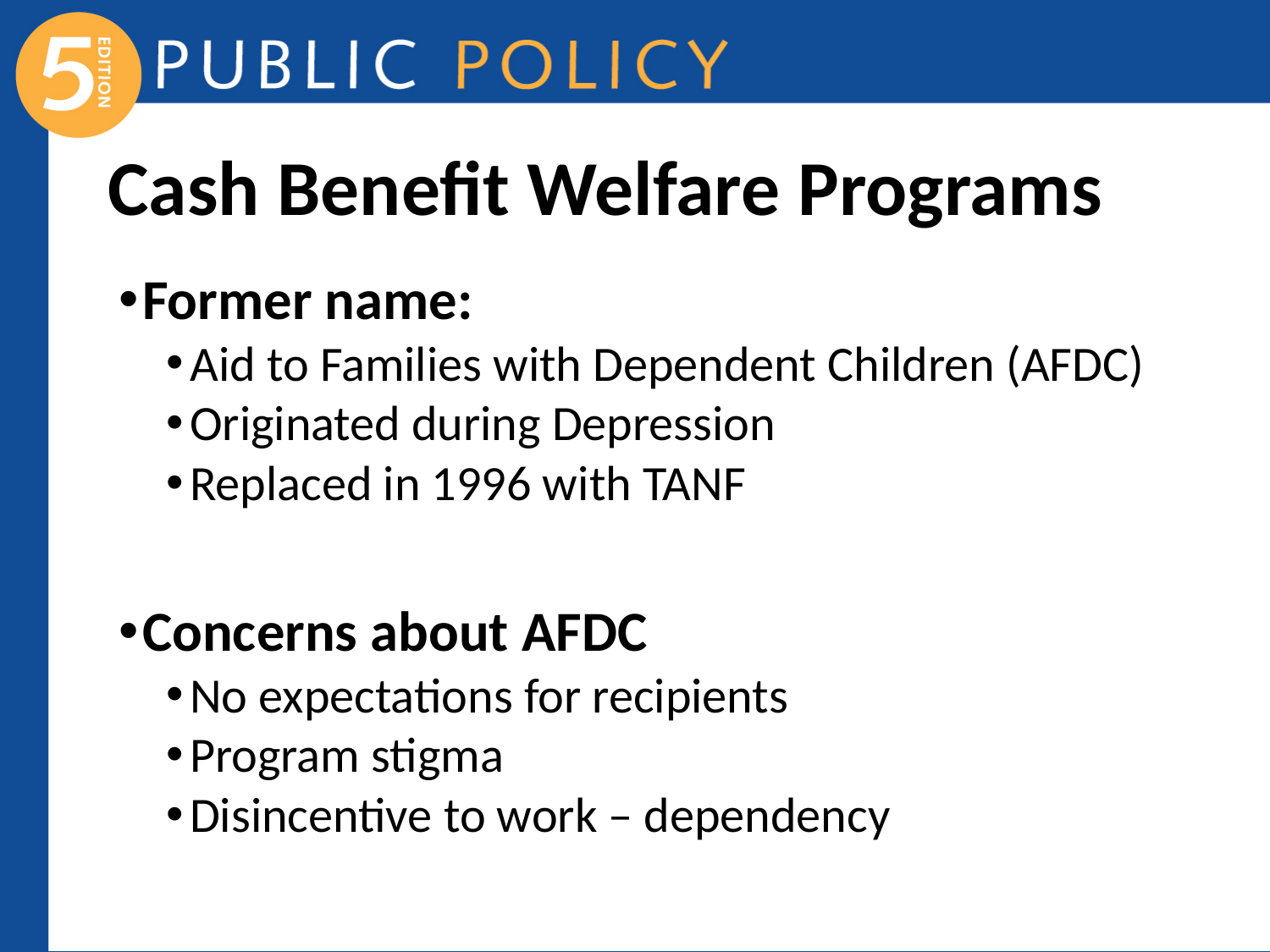

# Cash Benefit Welfare Programs
Former name:
Aid to Families with Dependent Children (AFDC)
Originated during Depression
Replaced in 1996 with TANF

Concerns about AFDC
No expectations for recipients
Program stigma
Disincentive to work – dependency